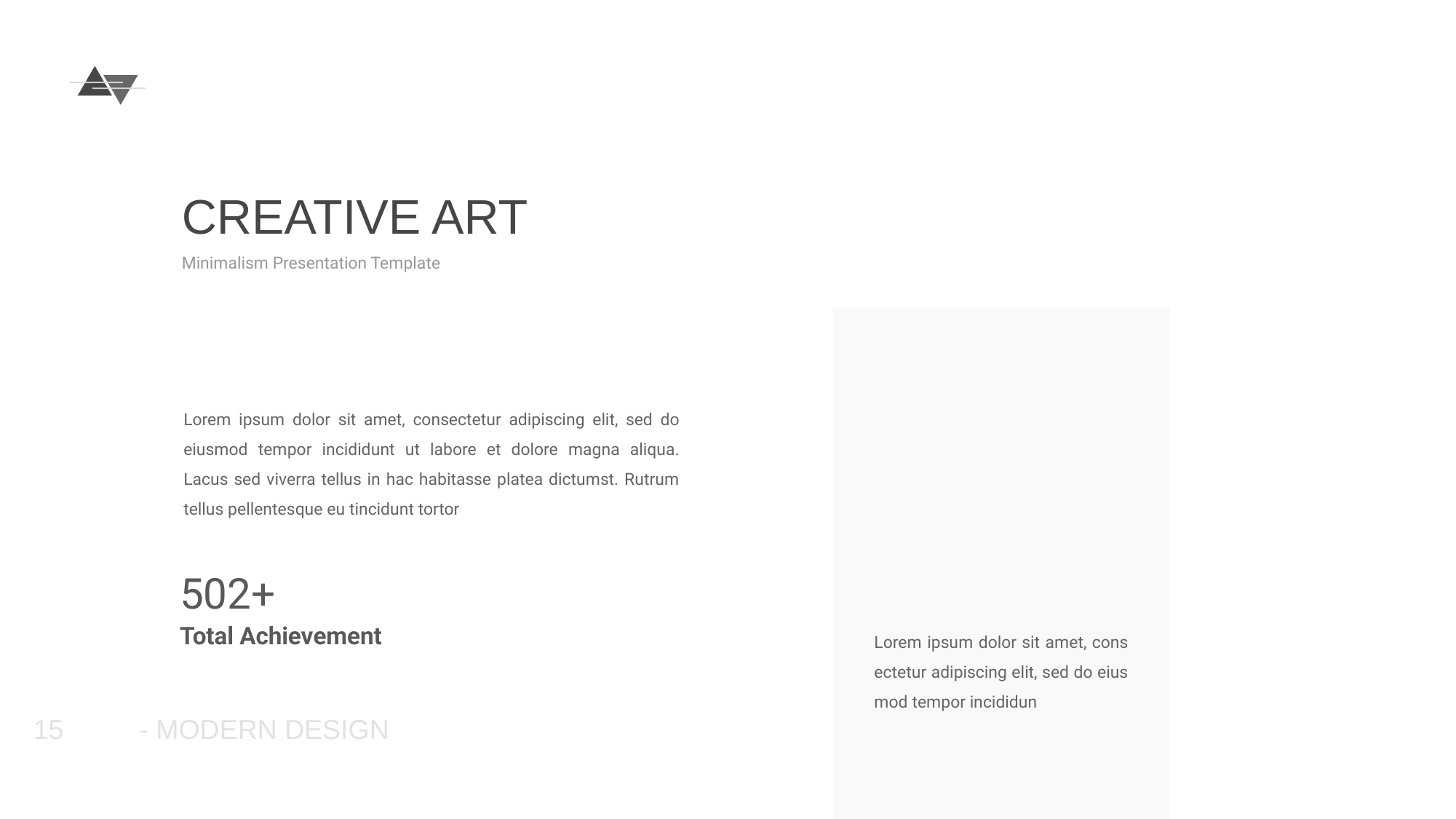

CREATIVE ART
Minimalism Presentation Template
Lorem ipsum dolor sit amet, consectetur adipiscing elit, sed do eiusmod tempor incididunt ut labore et dolore magna aliqua. Lacus sed viverra tellus in hac habitasse platea dictumst. Rutrum tellus pellentesque eu tincidunt tortor
502+
Total Achievement
Lorem ipsum dolor sit amet, cons ectetur adipiscing elit, sed do eius mod tempor incididun
15
- MODERN DESIGN